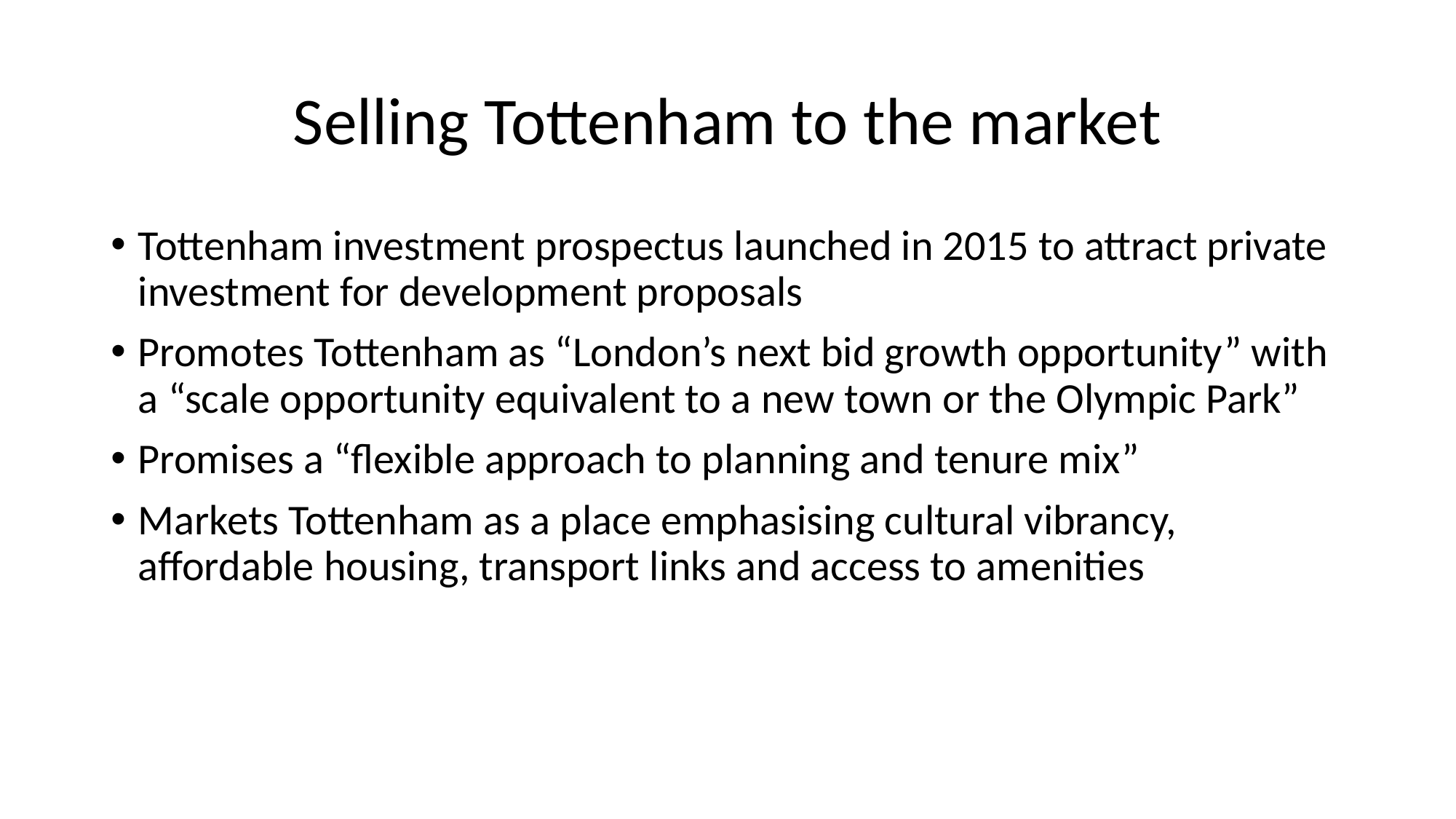

# Selling Tottenham to the market
Tottenham investment prospectus launched in 2015 to attract private investment for development proposals
Promotes Tottenham as “London’s next bid growth opportunity” with a “scale opportunity equivalent to a new town or the Olympic Park”
Promises a “flexible approach to planning and tenure mix”
Markets Tottenham as a place emphasising cultural vibrancy, affordable housing, transport links and access to amenities